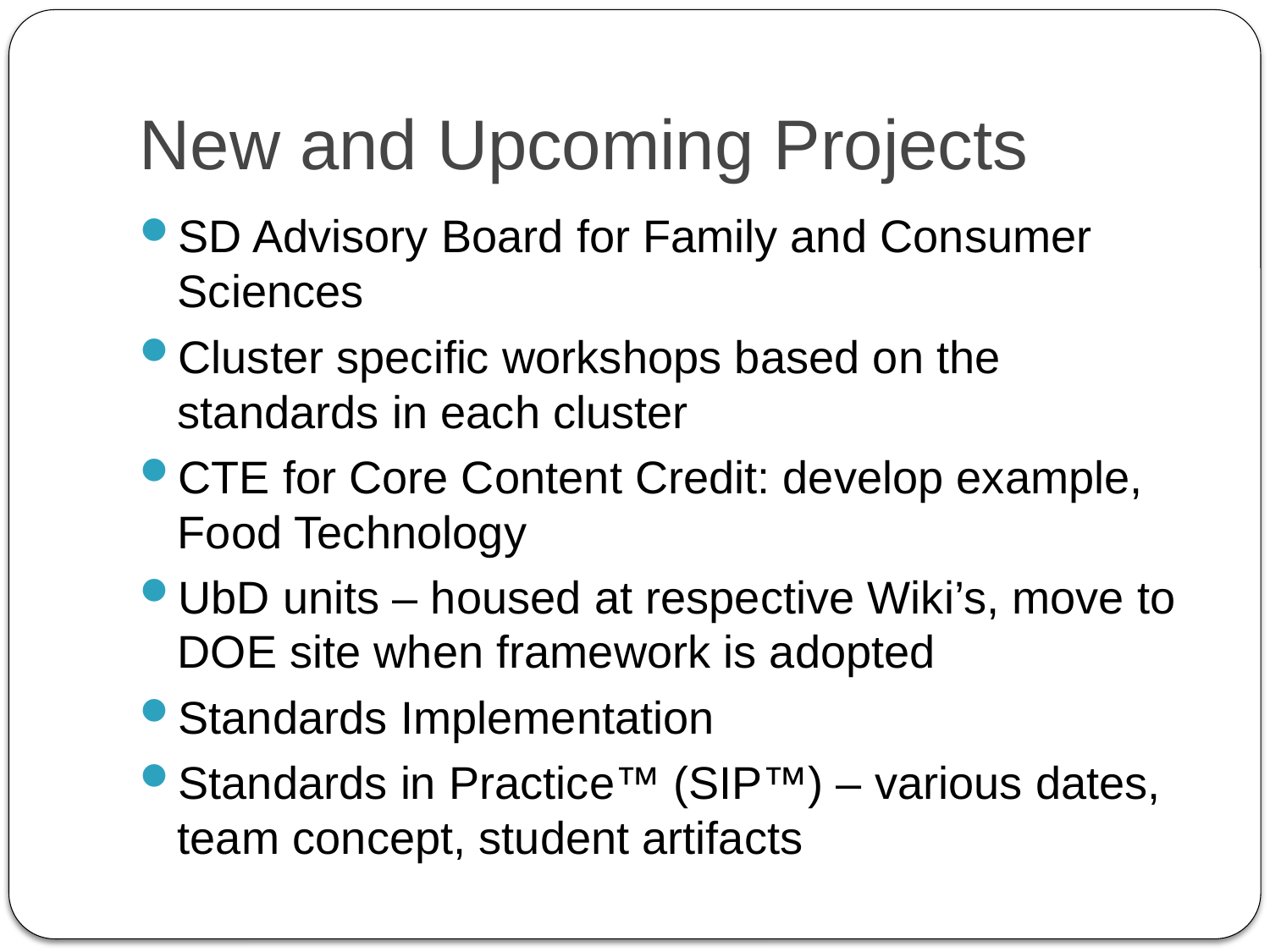

# New and Upcoming Projects
SD Advisory Board for Family and Consumer Sciences
Cluster specific workshops based on the standards in each cluster
CTE for Core Content Credit: develop example, Food Technology
UbD units – housed at respective Wiki’s, move to DOE site when framework is adopted
Standards Implementation
Standards in Practice™ (SIP™) – various dates, team concept, student artifacts